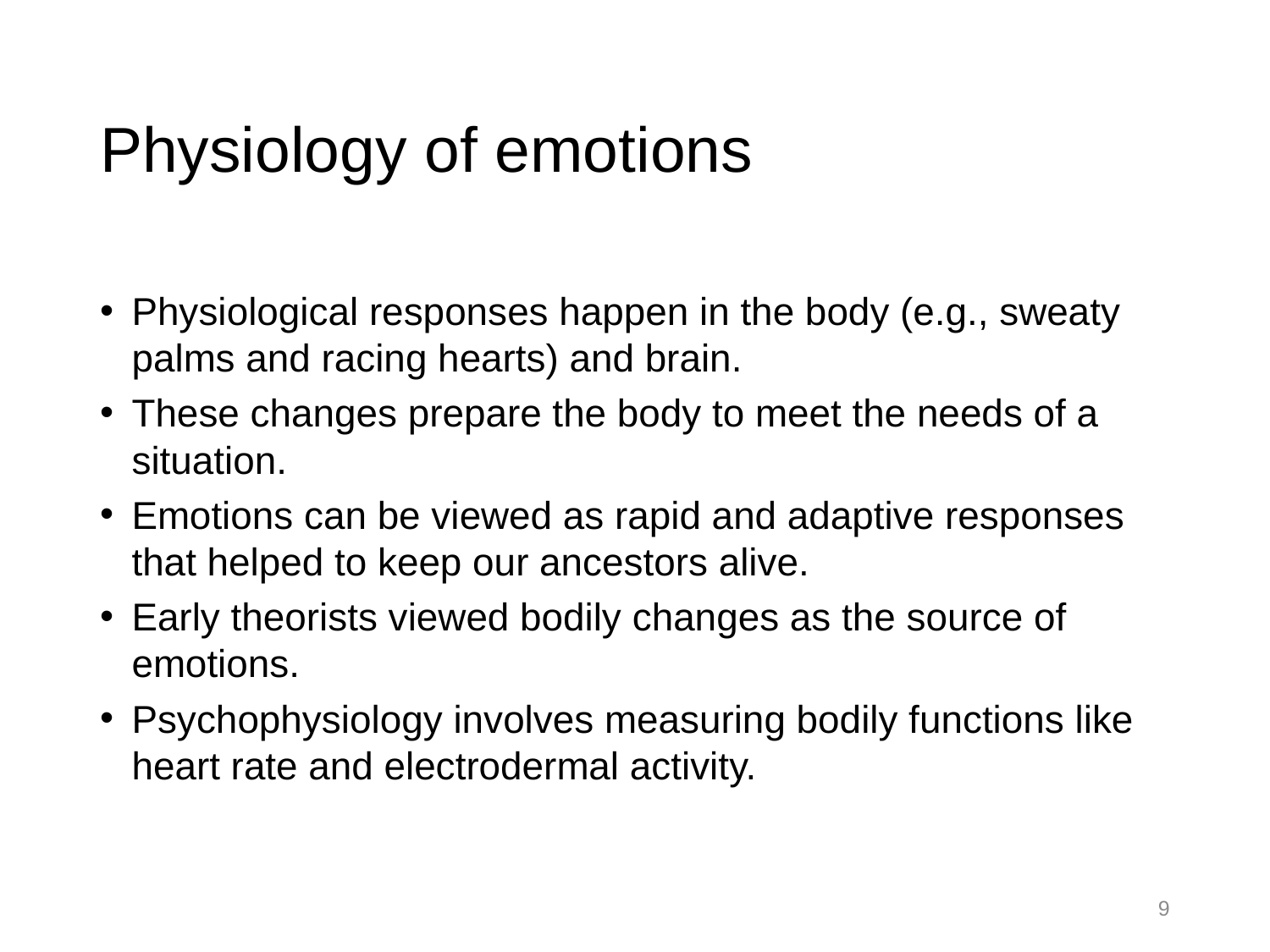

# Physiology of emotions
Physiological responses happen in the body (e.g., sweaty palms and racing hearts) and brain.
These changes prepare the body to meet the needs of a situation.
Emotions can be viewed as rapid and adaptive responses that helped to keep our ancestors alive.
Early theorists viewed bodily changes as the source of emotions.
Psychophysiology involves measuring bodily functions like heart rate and electrodermal activity.
9